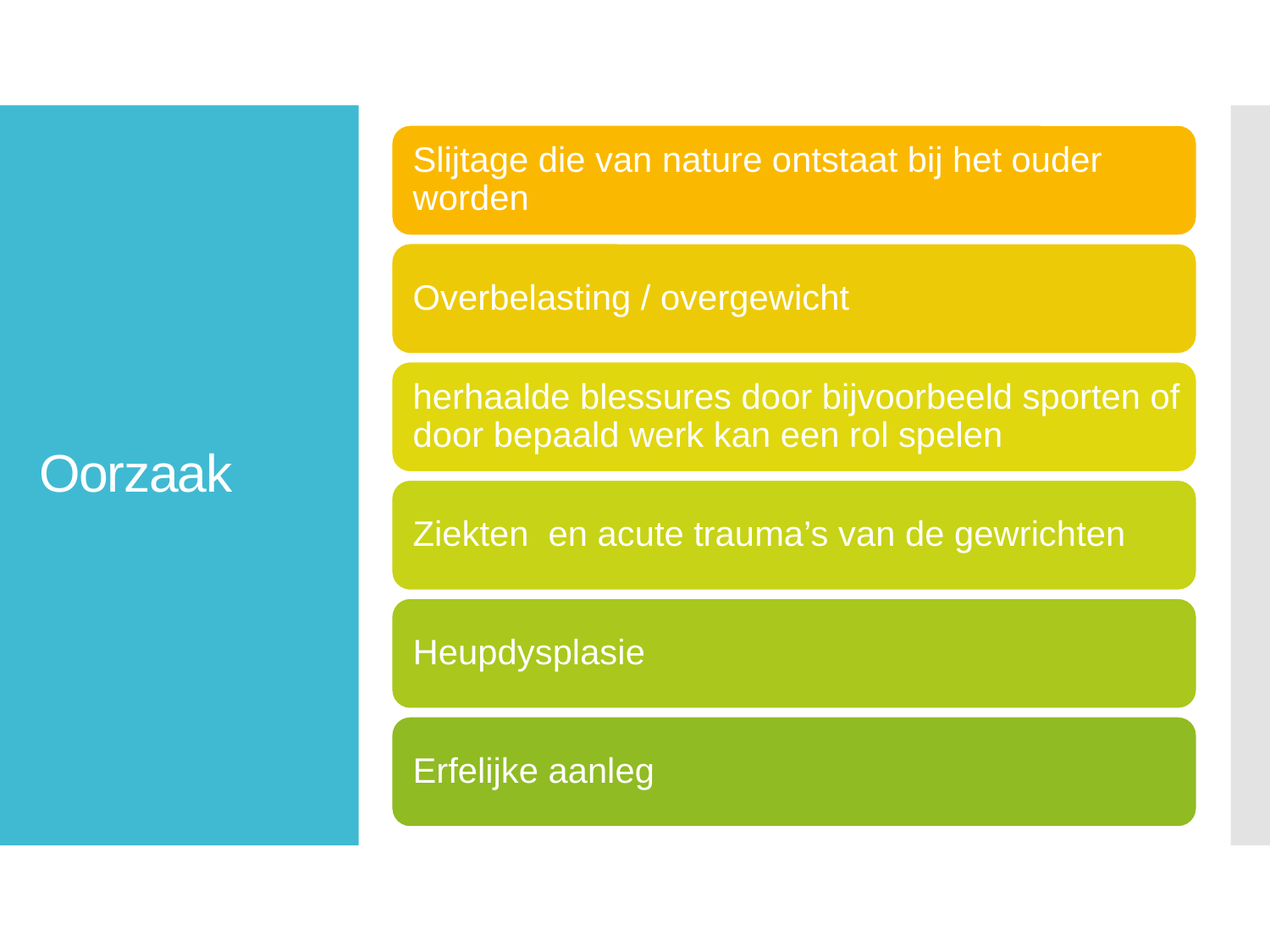

Slijtage die van nature ontstaat bij het ouder worden
Overbelasting / overgewicht
herhaalde blessures door bijvoorbeeld sporten of door bepaald werk kan een rol spelen
Ziekten  en acute trauma’s van de gewrichten
Heupdysplasie
Erfelijke aanleg
# Oorzaak